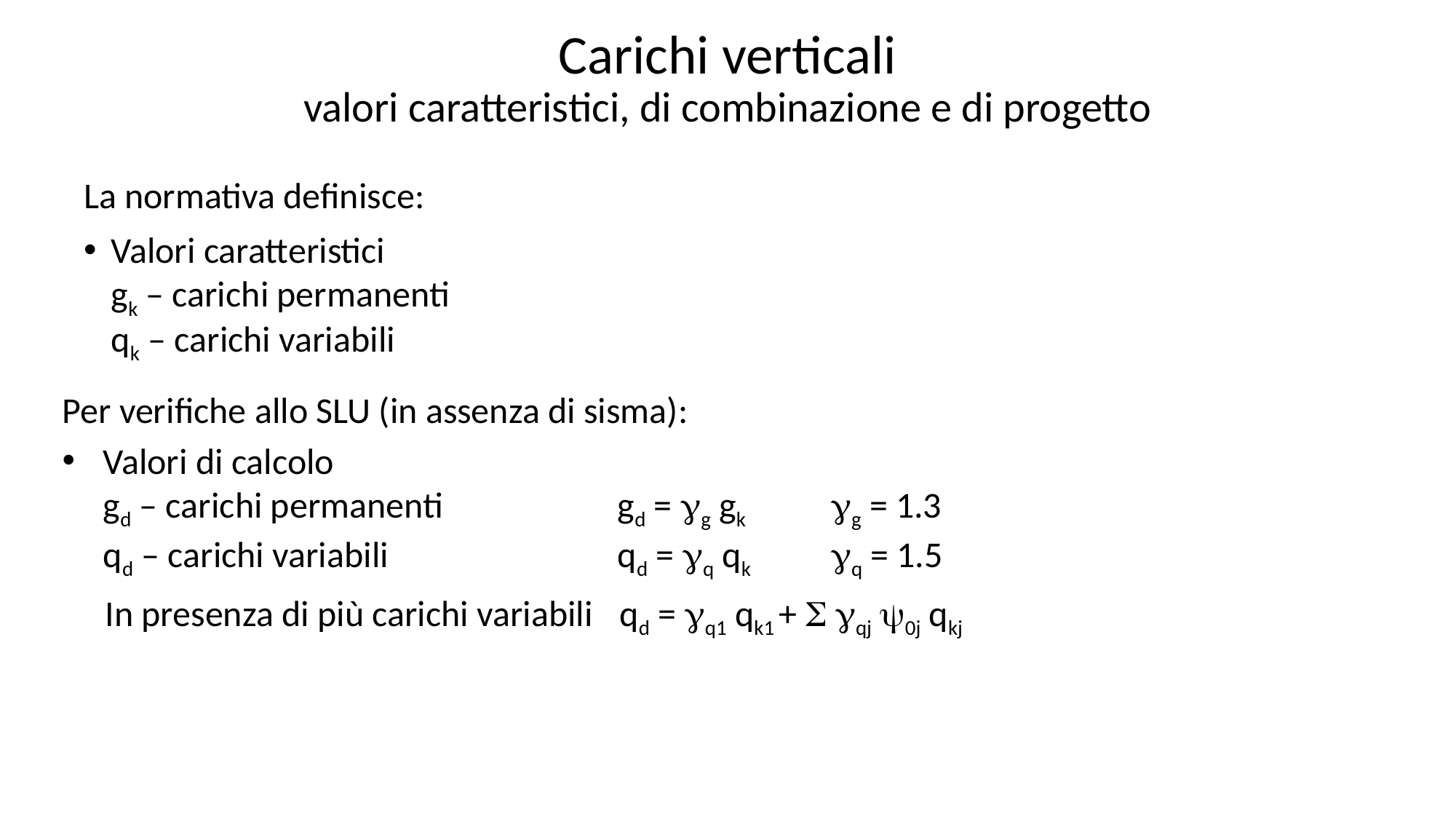

# Carichi verticali valori caratteristici, di combinazione e di progetto
La normativa definisce:
Valori caratteristici
gk – carichi permanenti
qk – carichi variabili
Per verifiche allo SLU (in assenza di sisma):
Valori di calcolo
gd – carichi permanenti	gd = γg gk	γg = 1.3
qd – carichi variabili	qd = γq qk	γq = 1.5
In presenza di più carichi variabili	qd = γq1 qk1 + Σ γqj ψ0j qkj